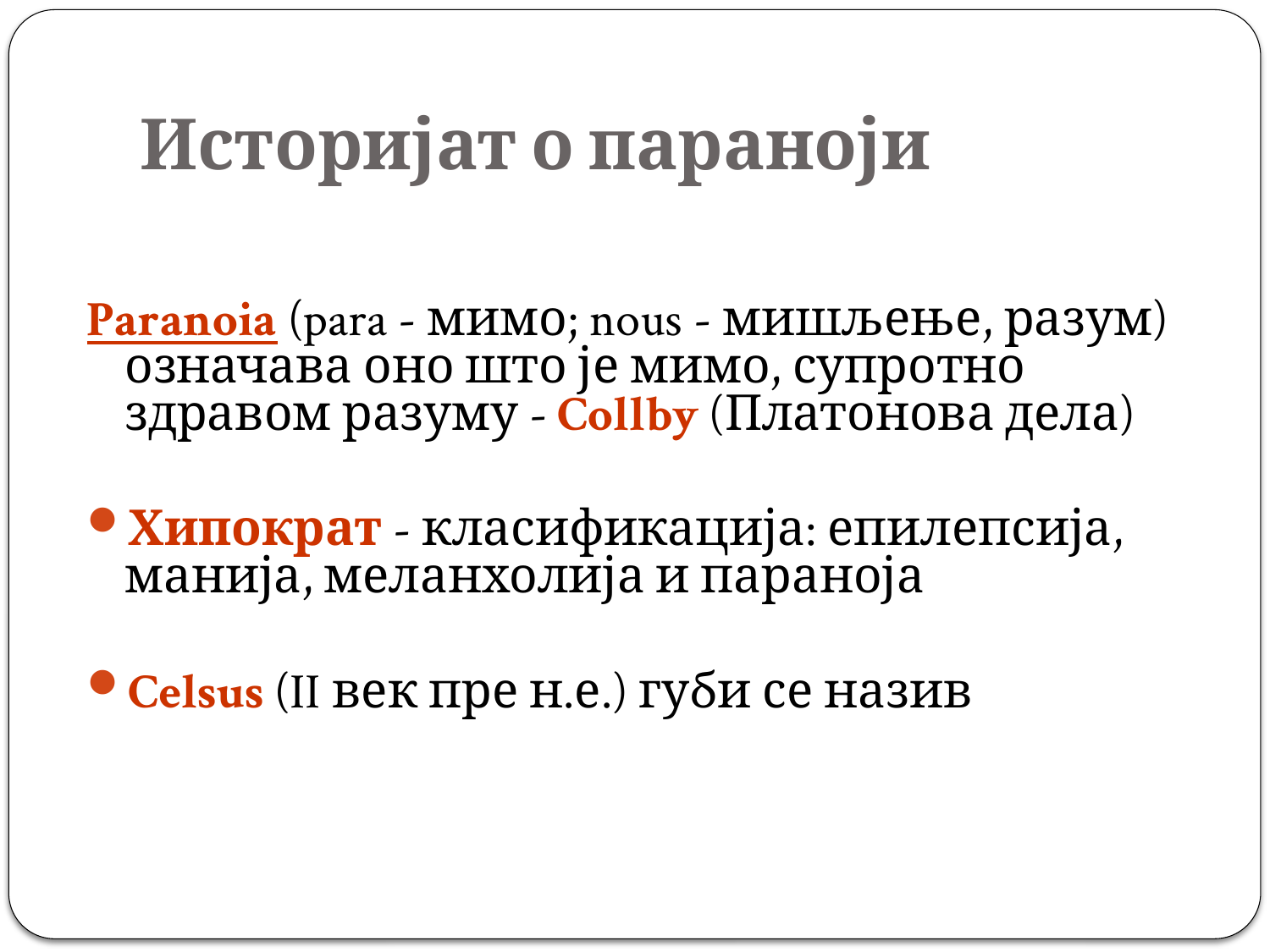

# Историјат о параноји

Paranoia (para - мимо; nous - мишљење, разум) означава оно што је мимо, супротно здравом разуму - Collby (Платонова дела)

Хипократ - класификација: епилепсија, манија, меланхолија и параноја

Celsus (II век пре н.е.) губи се назив